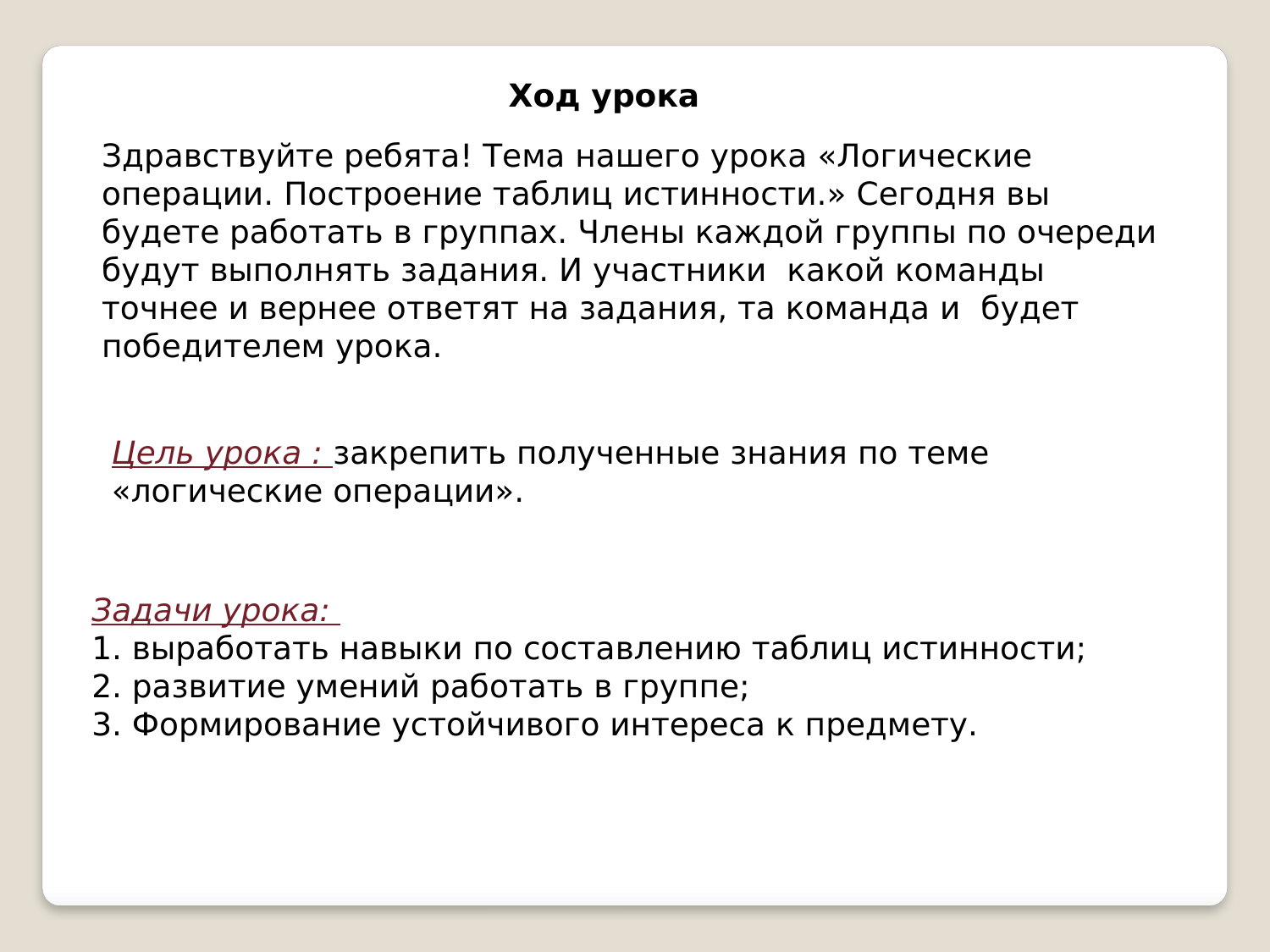

Ход урока
Здравствуйте ребята! Тема нашего урока «Логические операции. Построение таблиц истинности.» Сегодня вы будете работать в группах. Члены каждой группы по очереди будут выполнять задания. И участники  какой команды точнее и вернее ответят на задания, та команда и  будет победителем урока.
Цель урока : закрепить полученные знания по теме «логические операции».

Задачи урока:
1. выработать навыки по составлению таблиц истинности;
2. развитие умений работать в группе;
3. Формирование устойчивого интереса к предмету.